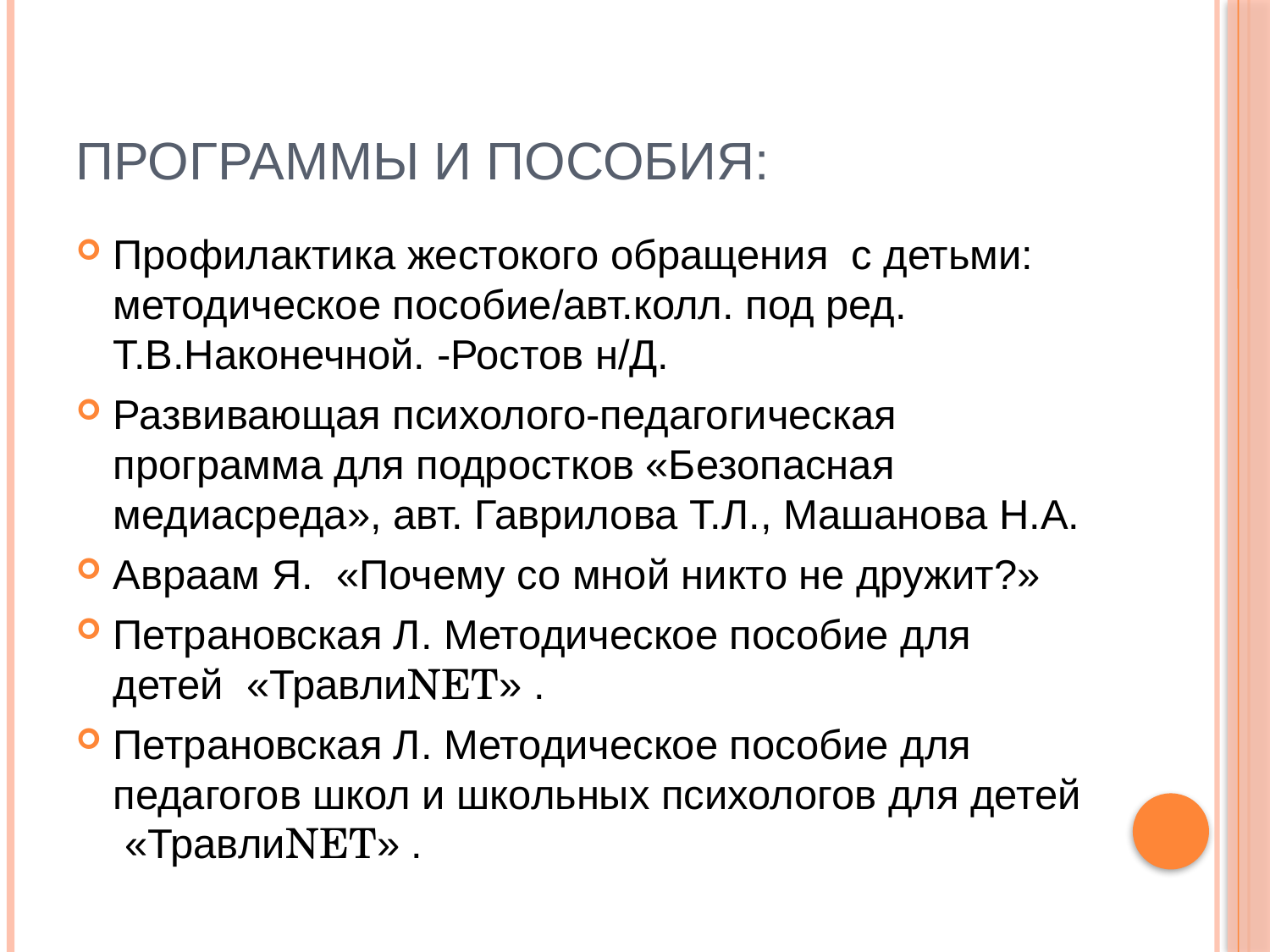

# Программы и пособия:
Профилактика жестокого обращения  с детьми: методическое пособие/авт.колл. под ред. Т.В.Наконечной. -Ростов н/Д.
Развивающая психолого-педагогическая программа для подростков «Безопасная медиасреда», авт. Гаврилова Т.Л., Машанова Н.А.
Авраам Я.  «Почему со мной никто не дружит?»
Петрановская Л. Методическое пособие для детей  «ТравлиNET» .
Петрановская Л. Методическое пособие для педагогов школ и школьных психологов для детей  «ТравлиNET» .